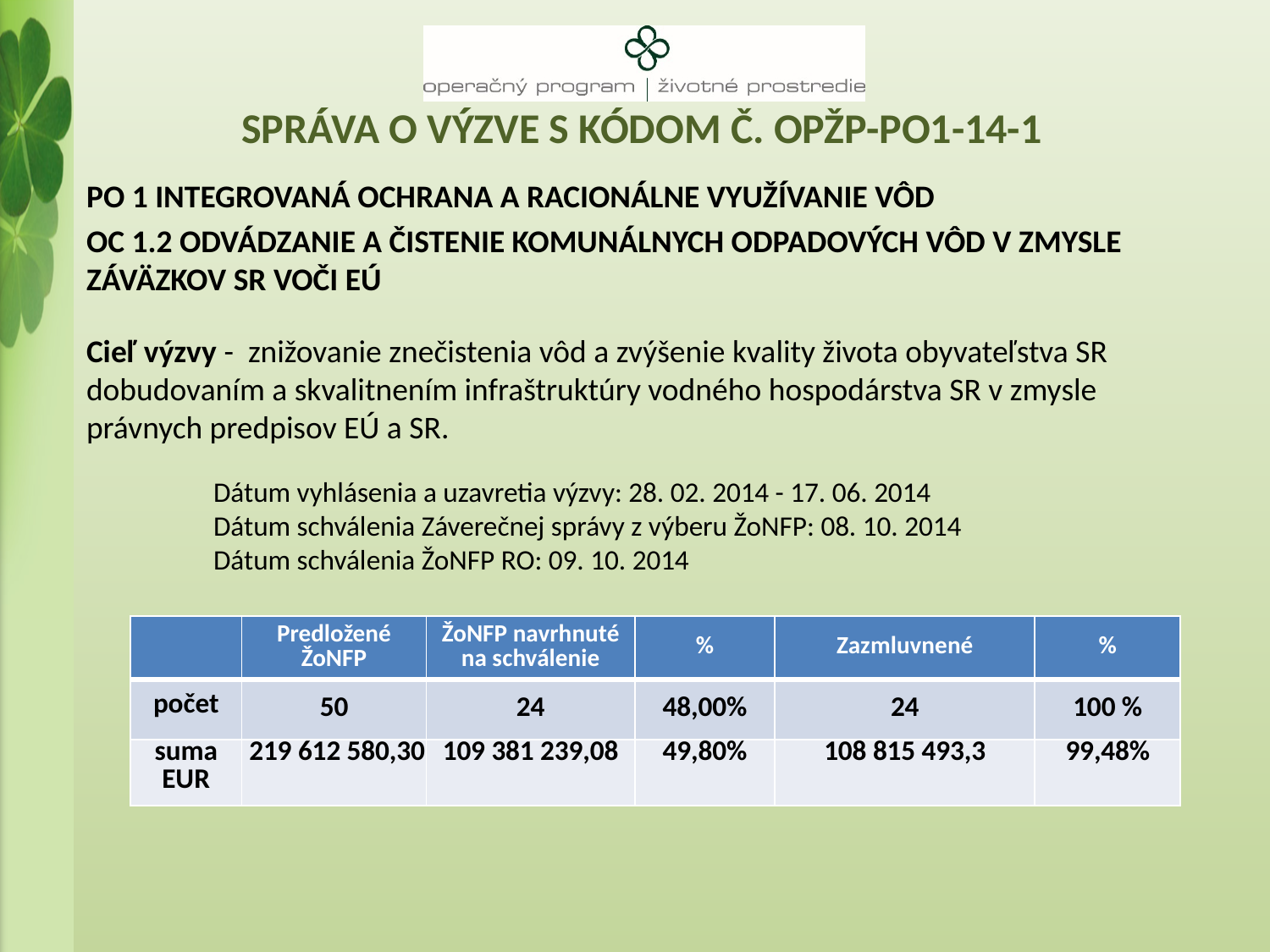

# Správa o výzve s kódom č. OPŽP-PO1-14-1

PO 1 INTEGROVANÁ OCHRANA A RACIONÁLNE VYUŽÍVANIE VÔD
OC 1.2 ODVÁDZANIE A ČISTENIE KOMUNÁLNYCH ODPADOVÝCH VÔD V ZMYSLE ZÁVÄZKOV SR VOČI EÚ

Cieľ výzvy -  znižovanie znečistenia vôd a zvýšenie kvality života obyvateľstva SR dobudovaním a skvalitnením infraštruktúry vodného hospodárstva SR v zmysle právnych predpisov EÚ a SR.

	Dátum vyhlásenia a uzavretia výzvy: 28. 02. 2014 - 17. 06. 2014
	Dátum schválenia Záverečnej správy z výberu ŽoNFP: 08. 10. 2014
	Dátum schválenia ŽoNFP RO: 09. 10. 2014

|  | Predložené ŽoNFP | ŽoNFP navrhnuté na schválenie | % | Zazmluvnené | % |
| --- | --- | --- | --- | --- | --- |
| počet | 50 | 24 | 48,00% | 24 | 100 % |
| suma EUR | 219 612 580,30 | 109 381 239,08 | 49,80% | 108 815 493,3 | 99,48% |